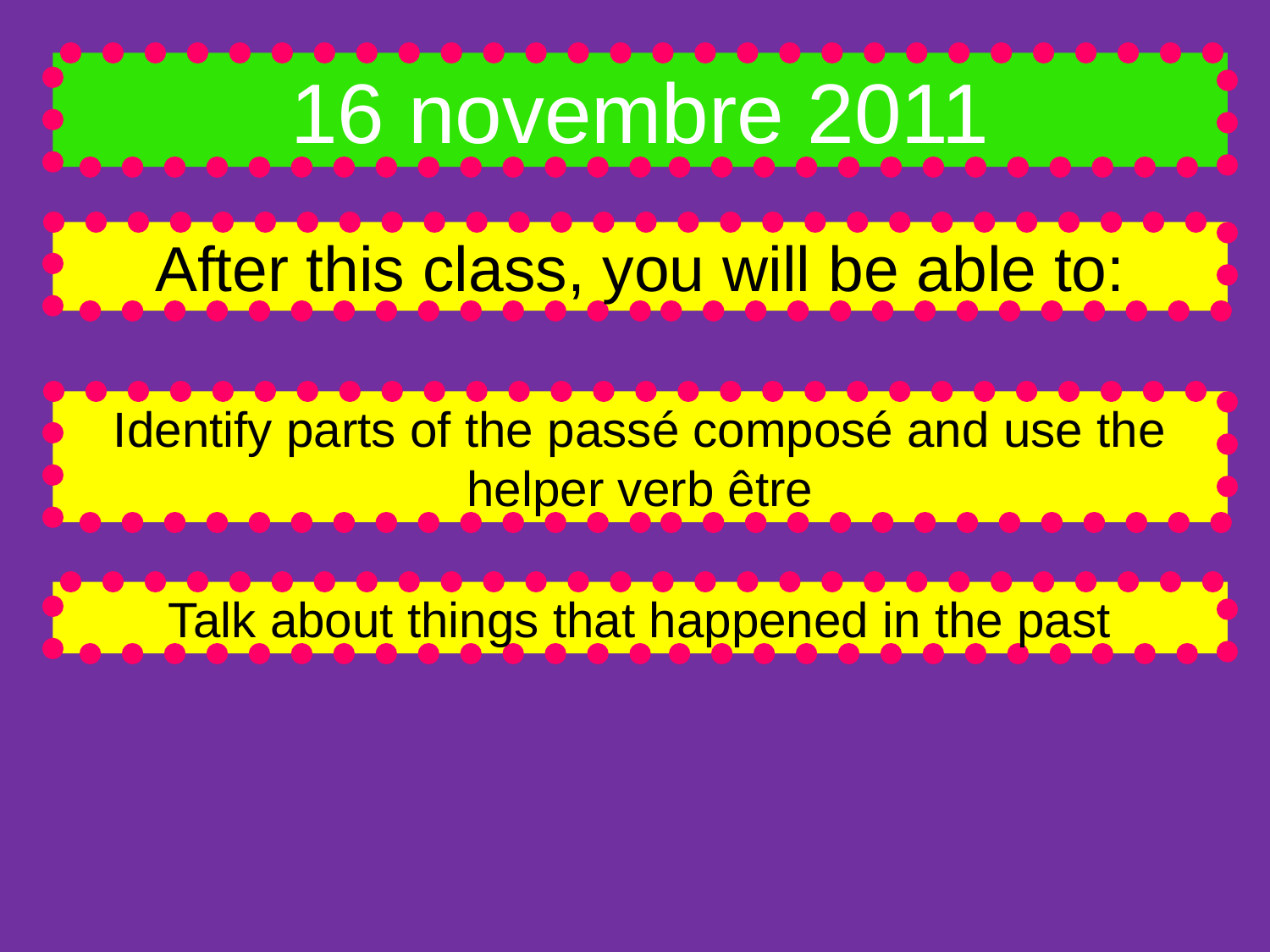

16 novembre 2011
After this class, you will be able to:
Identify parts of the passé composé and use the helper verb être
Talk about things that happened in the past